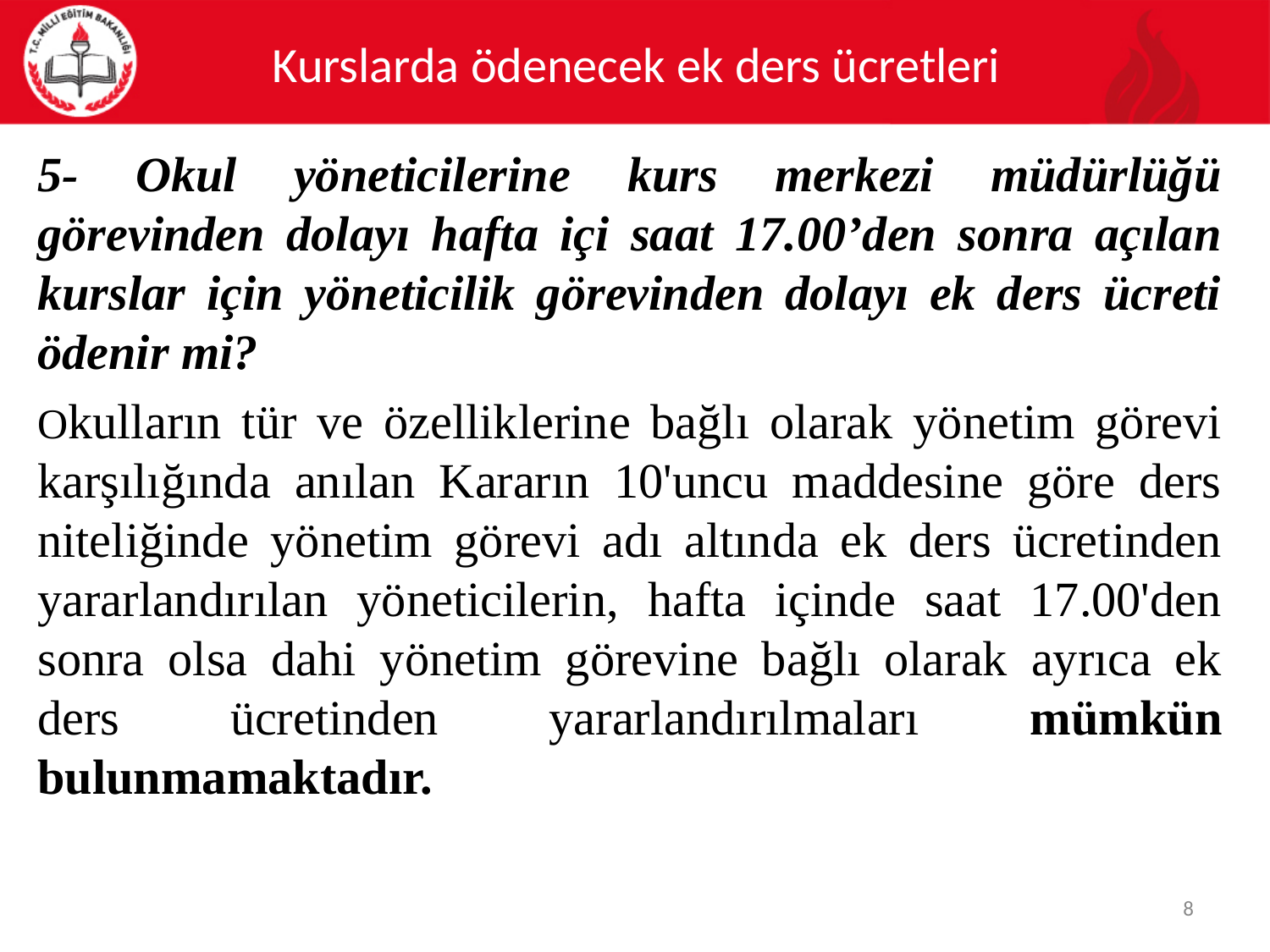

# Kurslarda ödenecek ek ders ücretleri
5- Okul yöneticilerine kurs merkezi müdürlüğü görevinden dolayı hafta içi saat 17.00’den sonra açılan kurslar için yöneticilik görevinden dolayı ek ders ücreti ödenir mi?
Okulların tür ve özelliklerine bağlı olarak yönetim görevi karşılığında anılan Kararın 10'uncu maddesine göre ders niteliğinde yönetim görevi adı altında ek ders ücretinden yararlandırılan yöneticilerin, hafta içinde saat 17.00'den sonra olsa dahi yönetim görevine bağlı olarak ayrıca ek ders ücretinden yararlandırılmaları mümkün bulunmamaktadır.

8